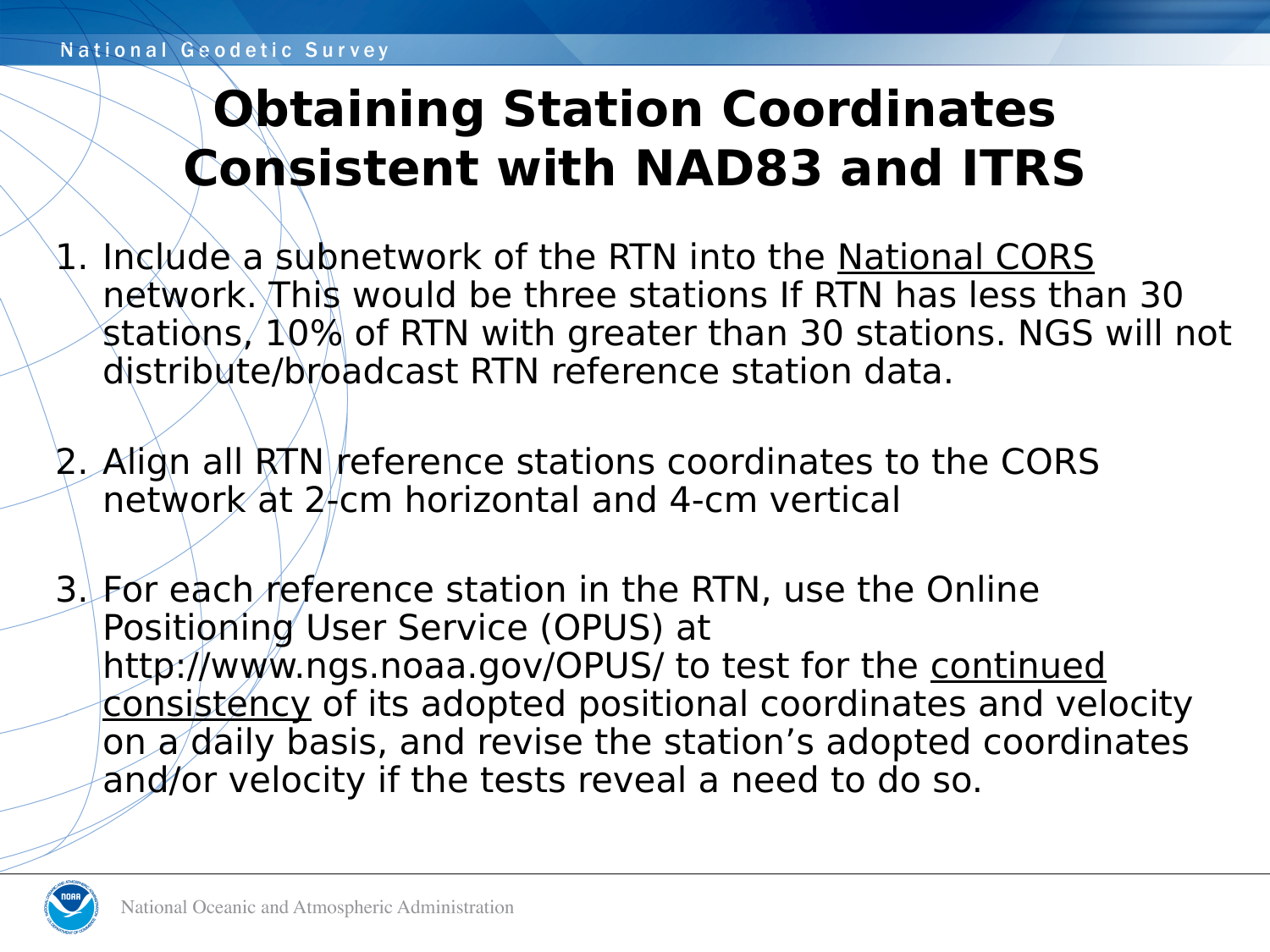

# Obtaining Station Coordinates Consistent with NAD83 and ITRS
Include a subnetwork of the RTN into the National CORS network. This would be three stations If RTN has less than 30 stations, 10% of RTN with greater than 30 stations. NGS will not distribute/broadcast RTN reference station data.

Align all RTN reference stations coordinates to the CORS network at 2-cm horizontal and 4-cm vertical

For each reference station in the RTN, use the Online Positioning User Service (OPUS) at http://www.ngs.noaa.gov/OPUS/ to test for the continued consistency of its adopted positional coordinates and velocity on a daily basis, and revise the station’s adopted coordinates and/or velocity if the tests reveal a need to do so.